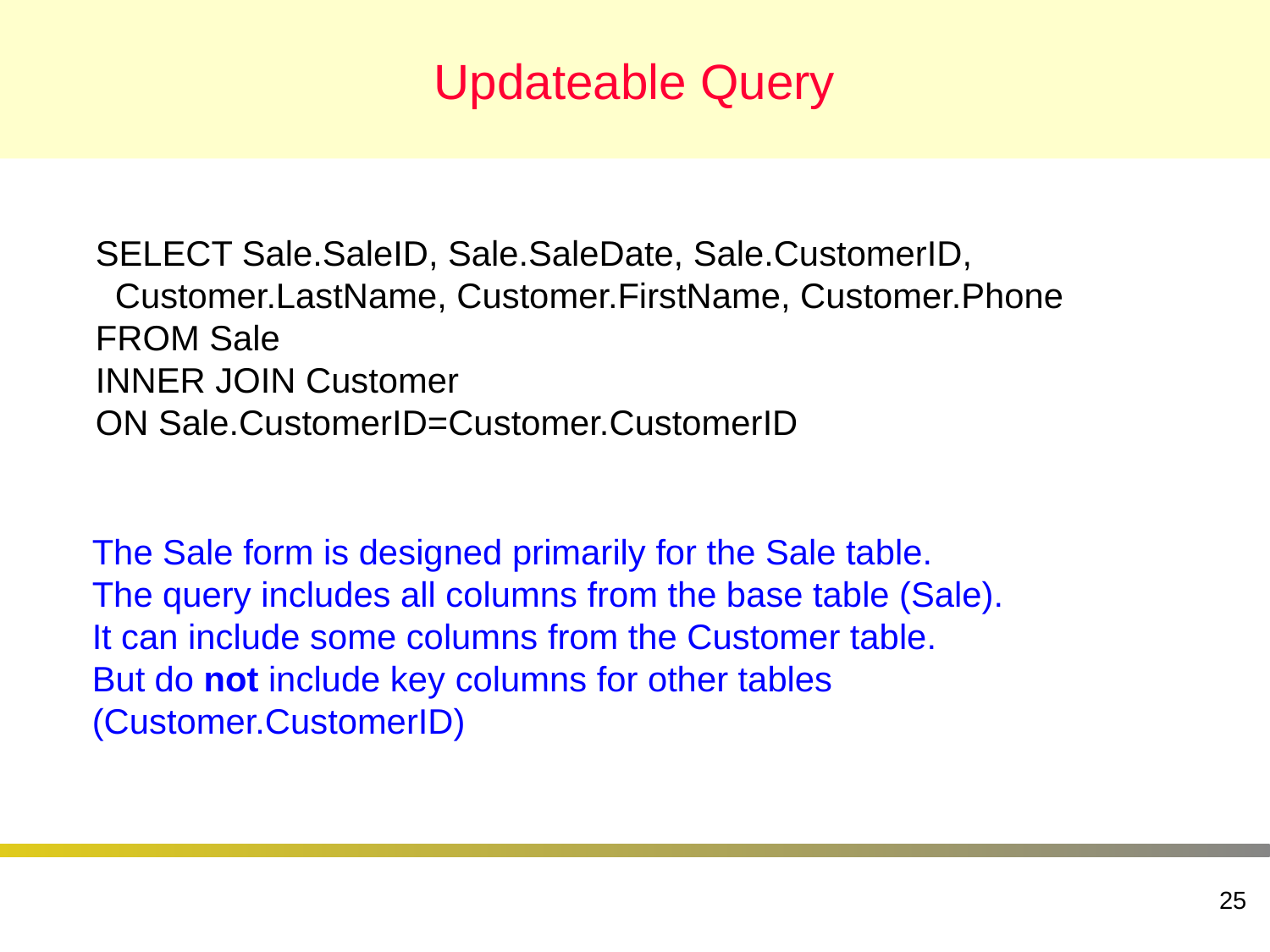

# Updateable Query
SELECT Sale.SaleID, Sale.SaleDate, Sale.CustomerID,
  Customer.LastName, Customer.FirstName, Customer.Phone
FROM Sale
INNER JOIN Customer
ON Sale.CustomerID=Customer.CustomerID
The Sale form is designed primarily for the Sale table.
The query includes all columns from the base table (Sale).
It can include some columns from the Customer table.
But do not include key columns for other tables (Customer.CustomerID)
25